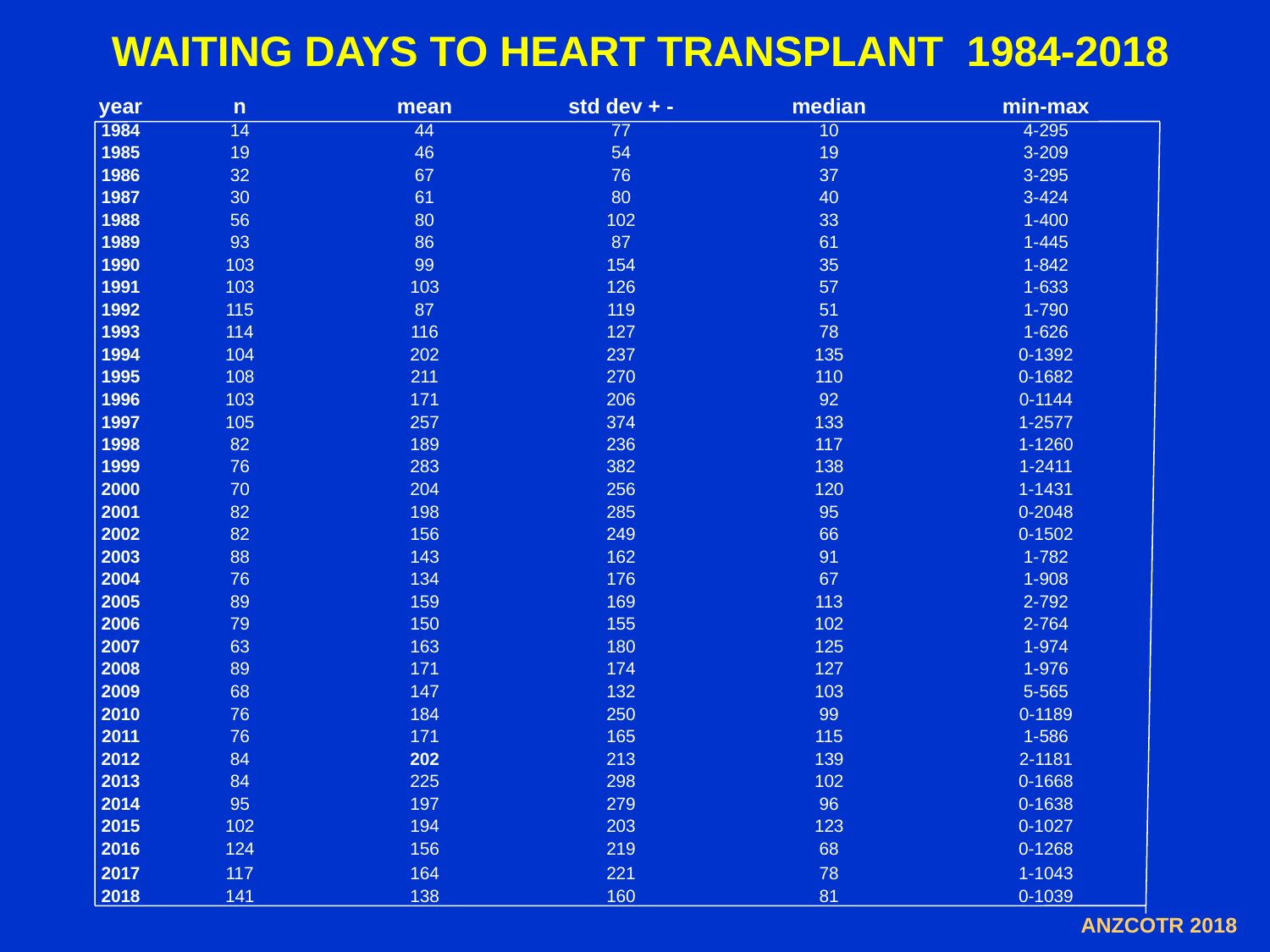

# WAITING DAYS TO HEART TRANSPLANT  1984-2018
| year | n | mean | std dev + - | median | min-max |
| --- | --- | --- | --- | --- | --- |
| 1984 | 14 | 44 | 77 | 10 | 4-295 |
| 1985 | 19 | 46 | 54 | 19 | 3-209 |
| 1986 | 32 | 67 | 76 | 37 | 3-295 |
| 1987 | 30 | 61 | 80 | 40 | 3-424 |
| 1988 | 56 | 80 | 102 | 33 | 1-400 |
| 1989 | 93 | 86 | 87 | 61 | 1-445 |
| 1990 | 103 | 99 | 154 | 35 | 1-842 |
| 1991 | 103 | 103 | 126 | 57 | 1-633 |
| 1992 | 115 | 87 | 119 | 51 | 1-790 |
| 1993 | 114 | 116 | 127 | 78 | 1-626 |
| 1994 | 104 | 202 | 237 | 135 | 0-1392 |
| 1995 | 108 | 211 | 270 | 110 | 0-1682 |
| 1996 | 103 | 171 | 206 | 92 | 0-1144 |
| 1997 | 105 | 257 | 374 | 133 | 1-2577 |
| 1998 | 82 | 189 | 236 | 117 | 1-1260 |
| 1999 | 76 | 283 | 382 | 138 | 1-2411 |
| 2000 | 70 | 204 | 256 | 120 | 1-1431 |
| 2001 | 82 | 198 | 285 | 95 | 0-2048 |
| 2002 | 82 | 156 | 249 | 66 | 0-1502 |
| 2003 | 88 | 143 | 162 | 91 | 1-782 |
| 2004 | 76 | 134 | 176 | 67 | 1-908 |
| 2005 | 89 | 159 | 169 | 113 | 2-792 |
| 2006 | 79 | 150 | 155 | 102 | 2-764 |
| 2007 | 63 | 163 | 180 | 125 | 1-974 |
| 2008 | 89 | 171 | 174 | 127 | 1-976 |
| 2009 | 68 | 147 | 132 | 103 | 5-565 |
| 2010 | 76 | 184 | 250 | 99 | 0-1189 |
| 2011 | 76 | 171 | 165 | 115 | 1-586 |
| 2012 | 84 | 202 | 213 | 139 | 2-1181 |
| 2013 | 84 | 225 | 298 | 102 | 0-1668 |
| 2014 | 95 | 197 | 279 | 96 | 0-1638 |
| 2015 | 102 | 194 | 203 | 123 | 0-1027 |
| 2016 | 124 | 156 | 219 | 68 | 0-1268 |
| 2017 | 117 | 164 | 221 | 78 | 1-1043 |
| 2018 | 141 | 138 | 160 | 81 | 0-1039 |

ANZCOTR 2018